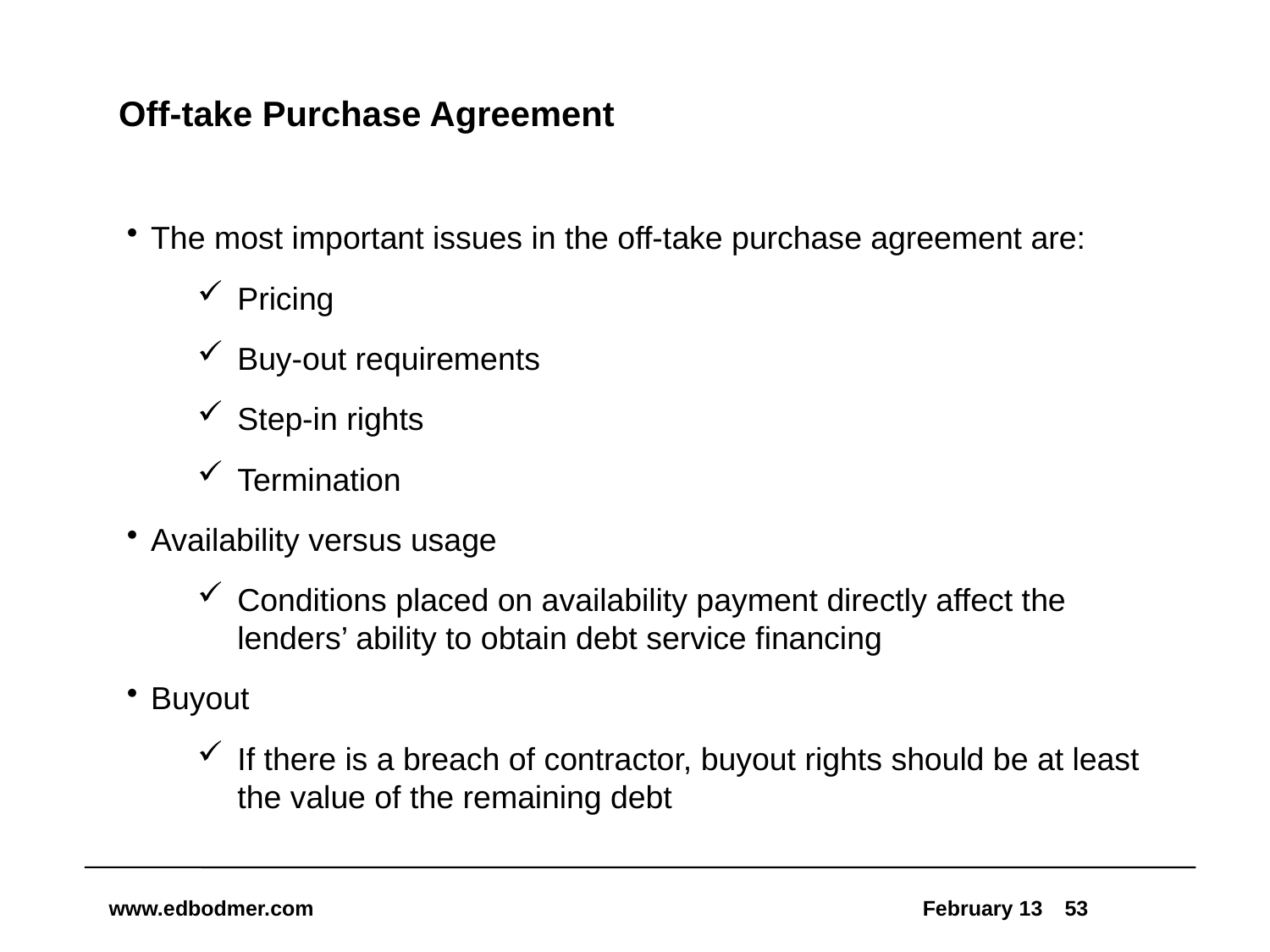

# Off-take Purchase Agreement
The most important issues in the off-take purchase agreement are:
Pricing
Buy-out requirements
Step-in rights
Termination
Availability versus usage
Conditions placed on availability payment directly affect the lenders’ ability to obtain debt service financing
Buyout
If there is a breach of contractor, buyout rights should be at least the value of the remaining debt